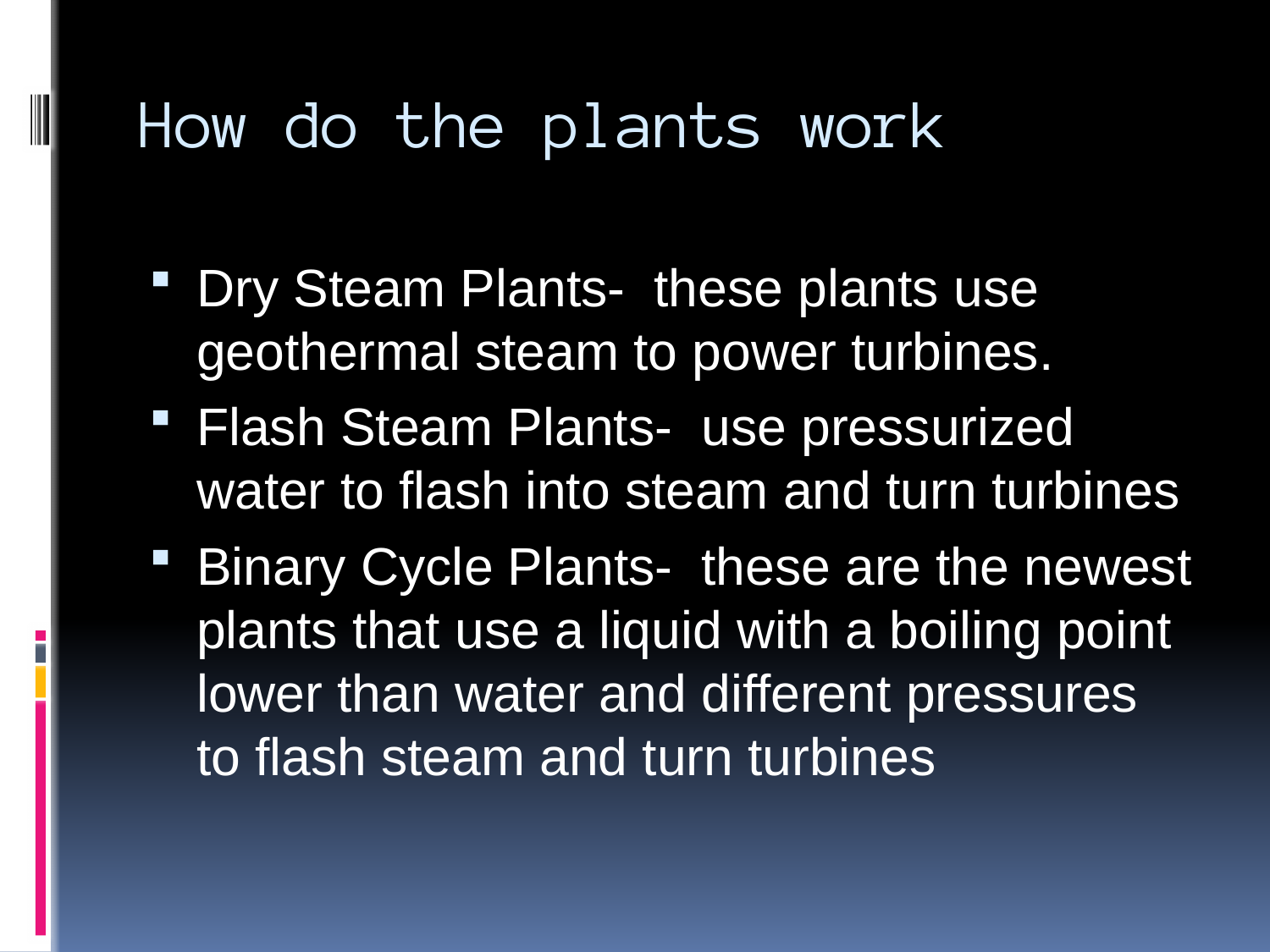

# How do the plants work
Dry Steam Plants-  these plants use geothermal steam to power turbines.
Flash Steam Plants-  use pressurized water to flash into steam and turn turbines
Binary Cycle Plants-  these are the newest plants that use a liquid with a boiling point lower than water and different pressures to flash steam and turn turbines